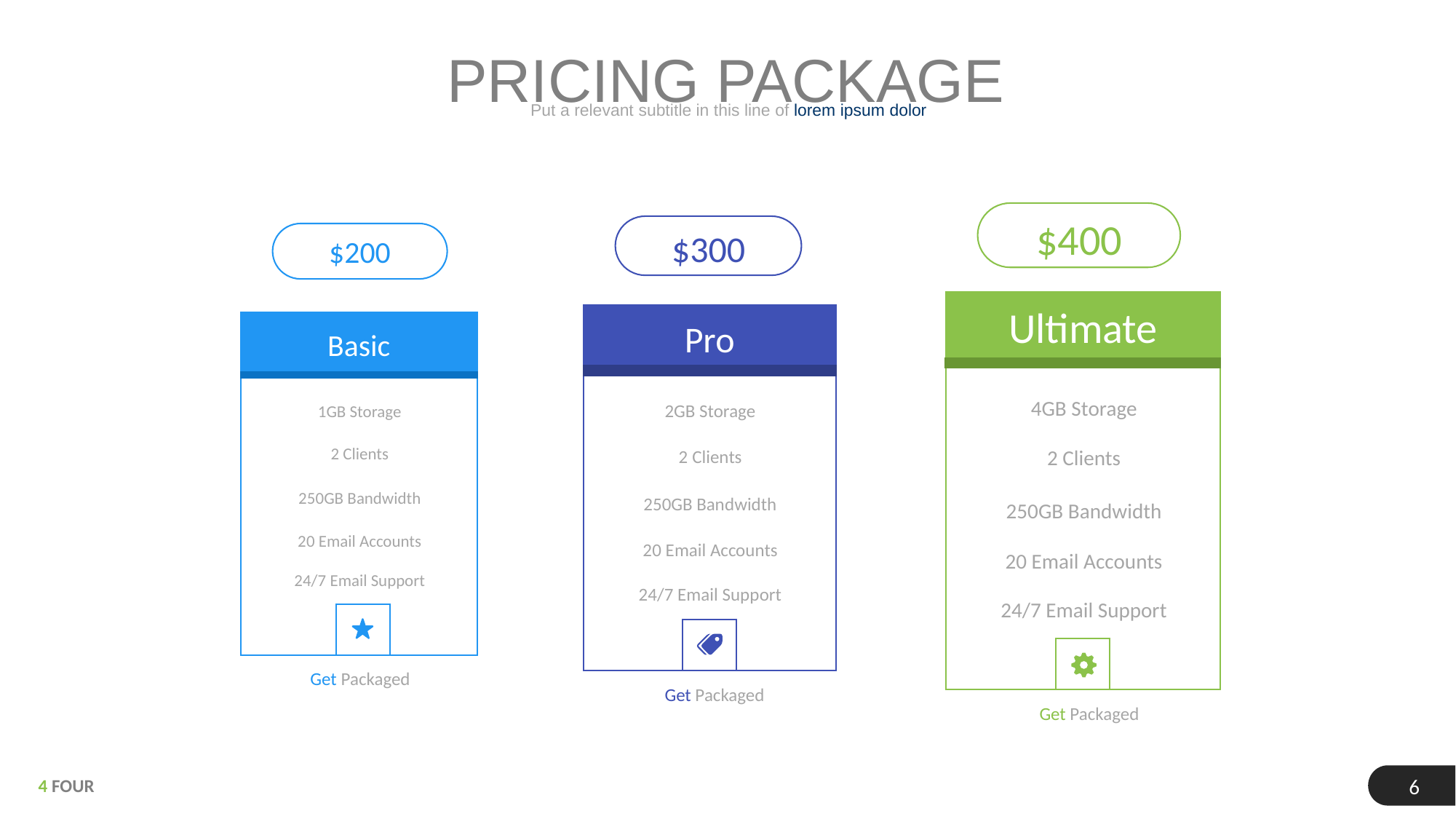

PRICING PACKAGE
Put a relevant subtitle in this line of lorem ipsum dolor

$400

$300

$200

Ultimate

4GB Storage
2 Clients
250GB Bandwidth
20 Email Accounts
24/7 Email Support

Pro

2GB Storage
2 Clients
250GB Bandwidth
20 Email Accounts
24/7 Email Support

Basic

1GB Storage
2 Clients
250GB Bandwidth
20 Email Accounts
24/7 Email Support

Get Packaged
Get Packaged
Get Packaged
6